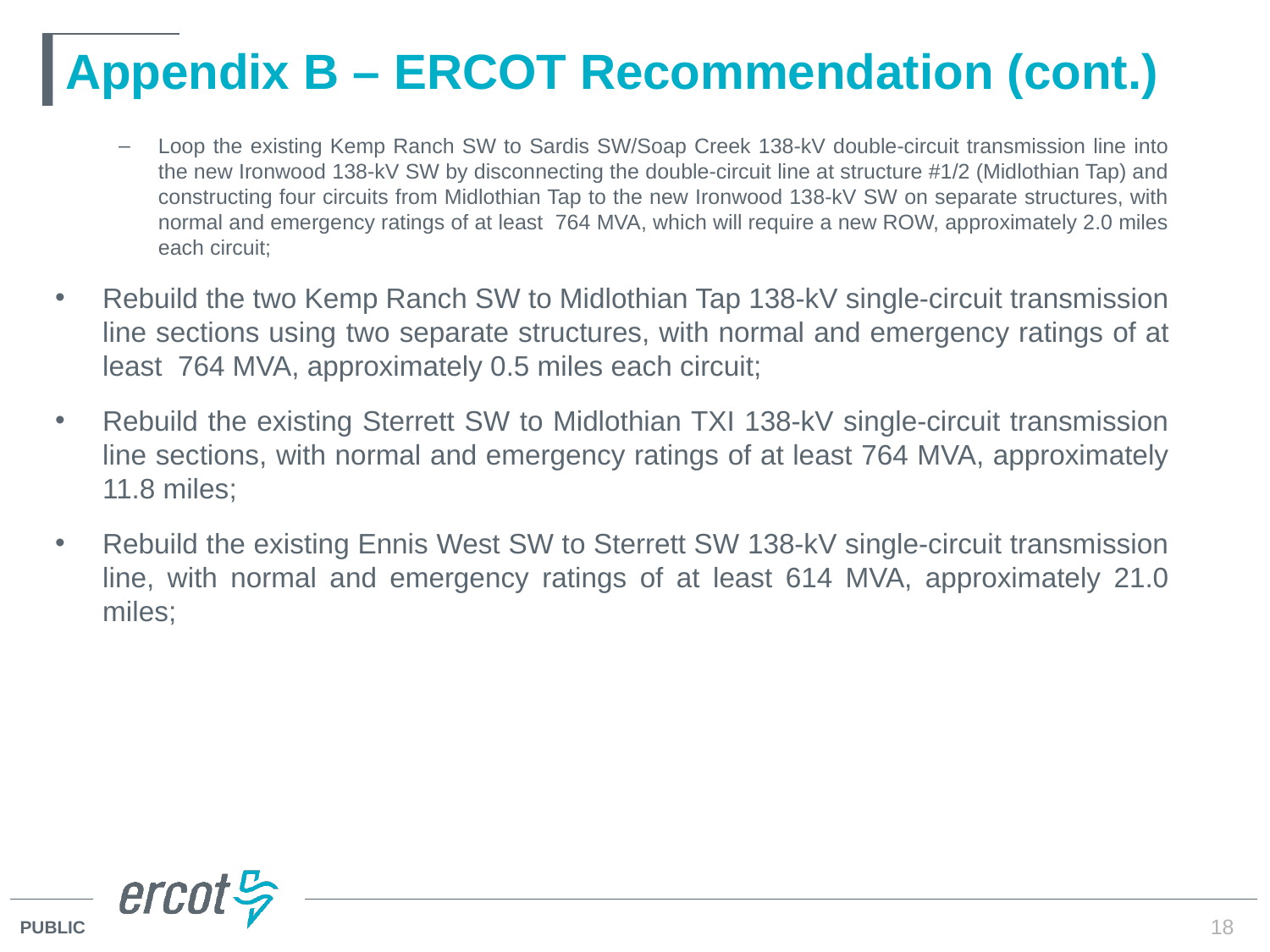

# Appendix B – ERCOT Recommendation (cont.)
Loop the existing Kemp Ranch SW to Sardis SW/Soap Creek 138-kV double-circuit transmission line into the new Ironwood 138-kV SW by disconnecting the double-circuit line at structure #1/2 (Midlothian Tap) and constructing four circuits from Midlothian Tap to the new Ironwood 138-kV SW on separate structures, with normal and emergency ratings of at least  764 MVA, which will require a new ROW, approximately 2.0 miles each circuit;
Rebuild the two Kemp Ranch SW to Midlothian Tap 138-kV single-circuit transmission line sections using two separate structures, with normal and emergency ratings of at least  764 MVA, approximately 0.5 miles each circuit;
Rebuild the existing Sterrett SW to Midlothian TXI 138-kV single-circuit transmission line sections, with normal and emergency ratings of at least 764 MVA, approximately 11.8 miles;
Rebuild the existing Ennis West SW to Sterrett SW 138-kV single-circuit transmission line, with normal and emergency ratings of at least 614 MVA, approximately 21.0 miles;
18